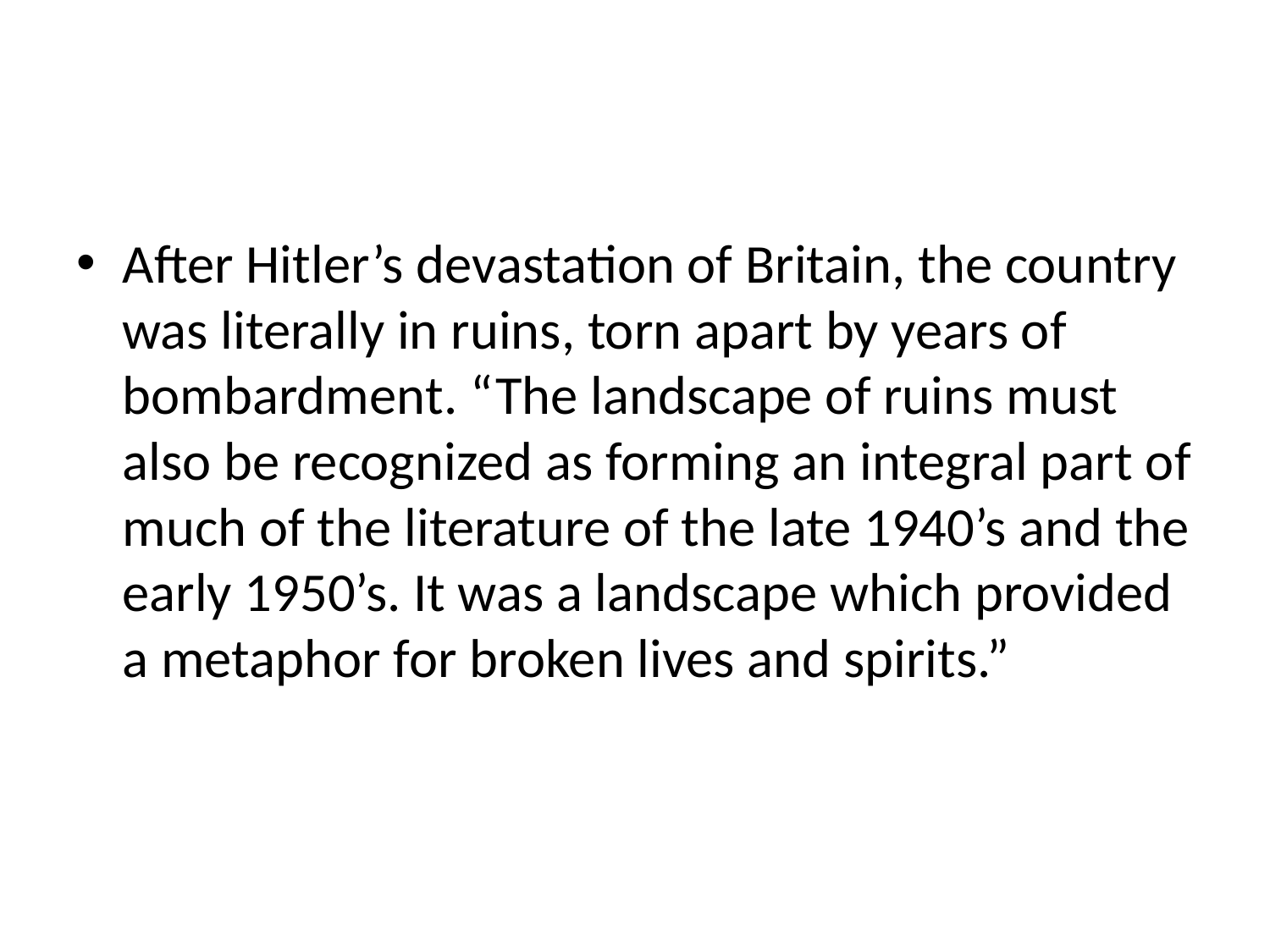

#
After Hitler’s devastation of Britain, the country was literally in ruins, torn apart by years of bombardment. “The landscape of ruins must also be recognized as forming an integral part of much of the literature of the late 1940’s and the early 1950’s. It was a landscape which provided a metaphor for broken lives and spirits.”